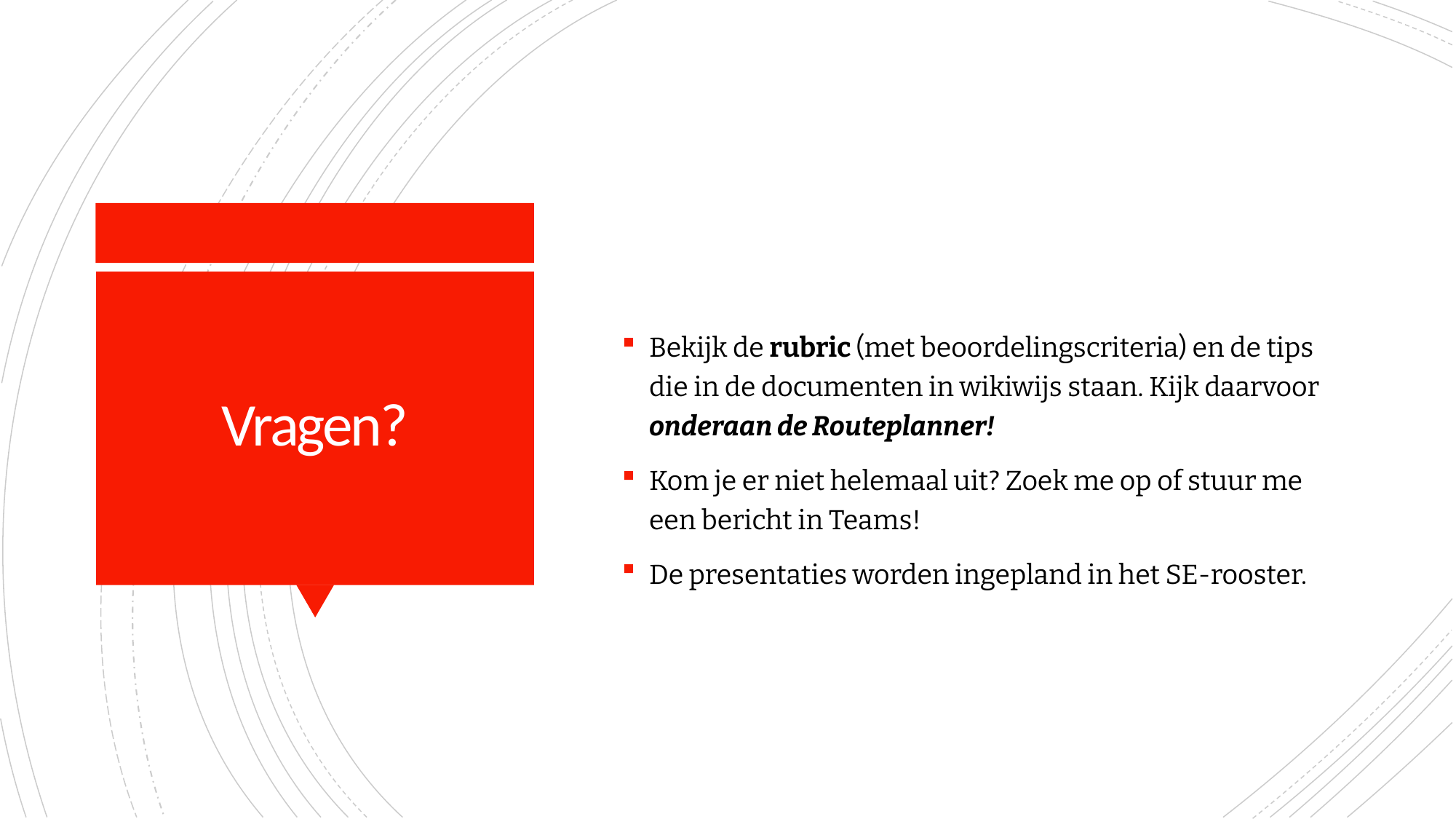

Bekijk de rubric (met beoordelingscriteria) en de tips die in de documenten in wikiwijs staan. Kijk daarvoor onderaan de Routeplanner!
Kom je er niet helemaal uit? Zoek me op of stuur me een bericht in Teams!
De presentaties worden ingepland in het SE-rooster.
# Vragen?